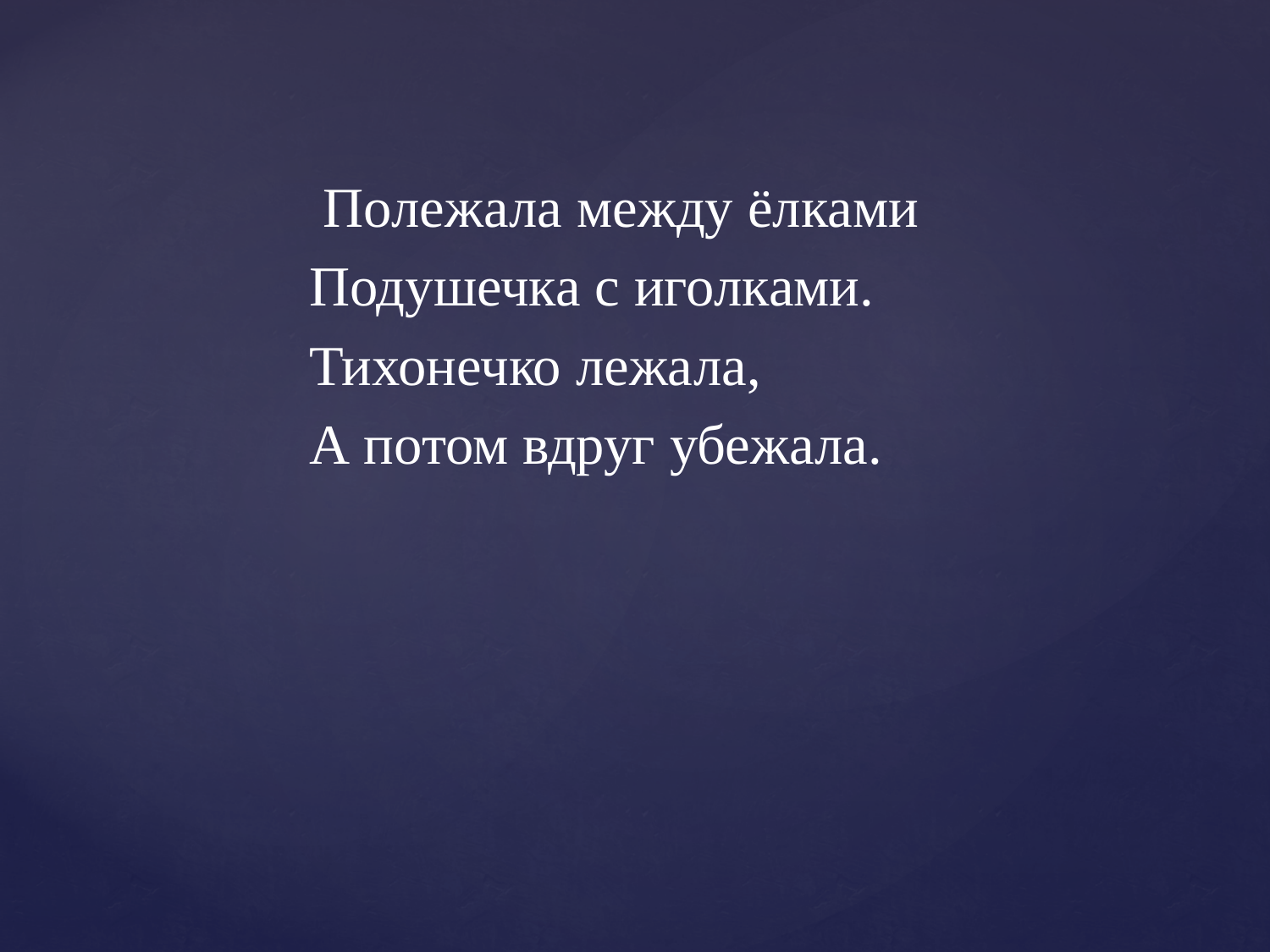

Полежала между ёлками
Подушечка с иголками.
Тихонечко лежала,
А потом вдруг убежала.

#